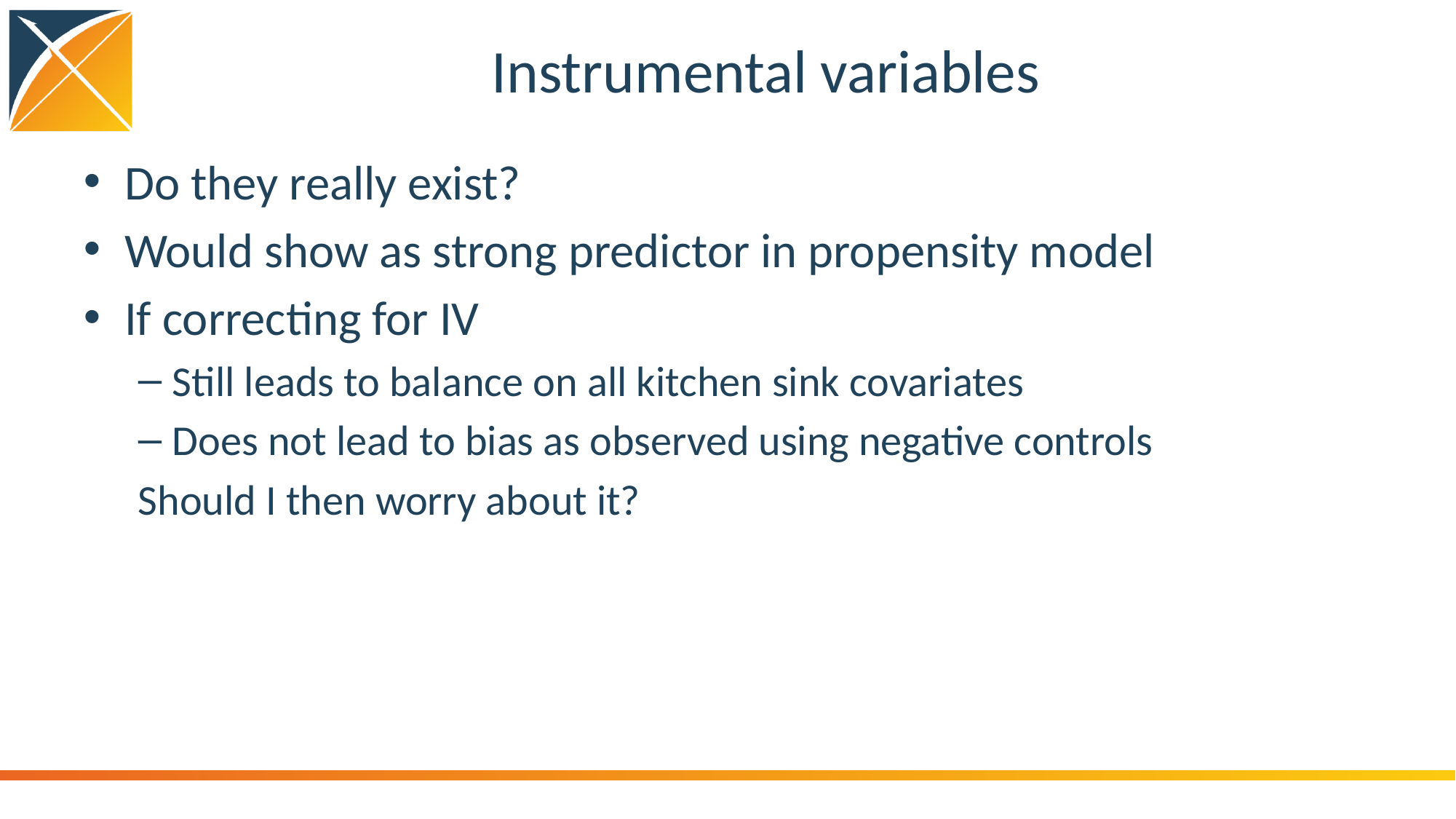

# Instrumental variables
Do they really exist?
Would show as strong predictor in propensity model
If correcting for IV
Still leads to balance on all kitchen sink covariates
Does not lead to bias as observed using negative controls
Should I then worry about it?